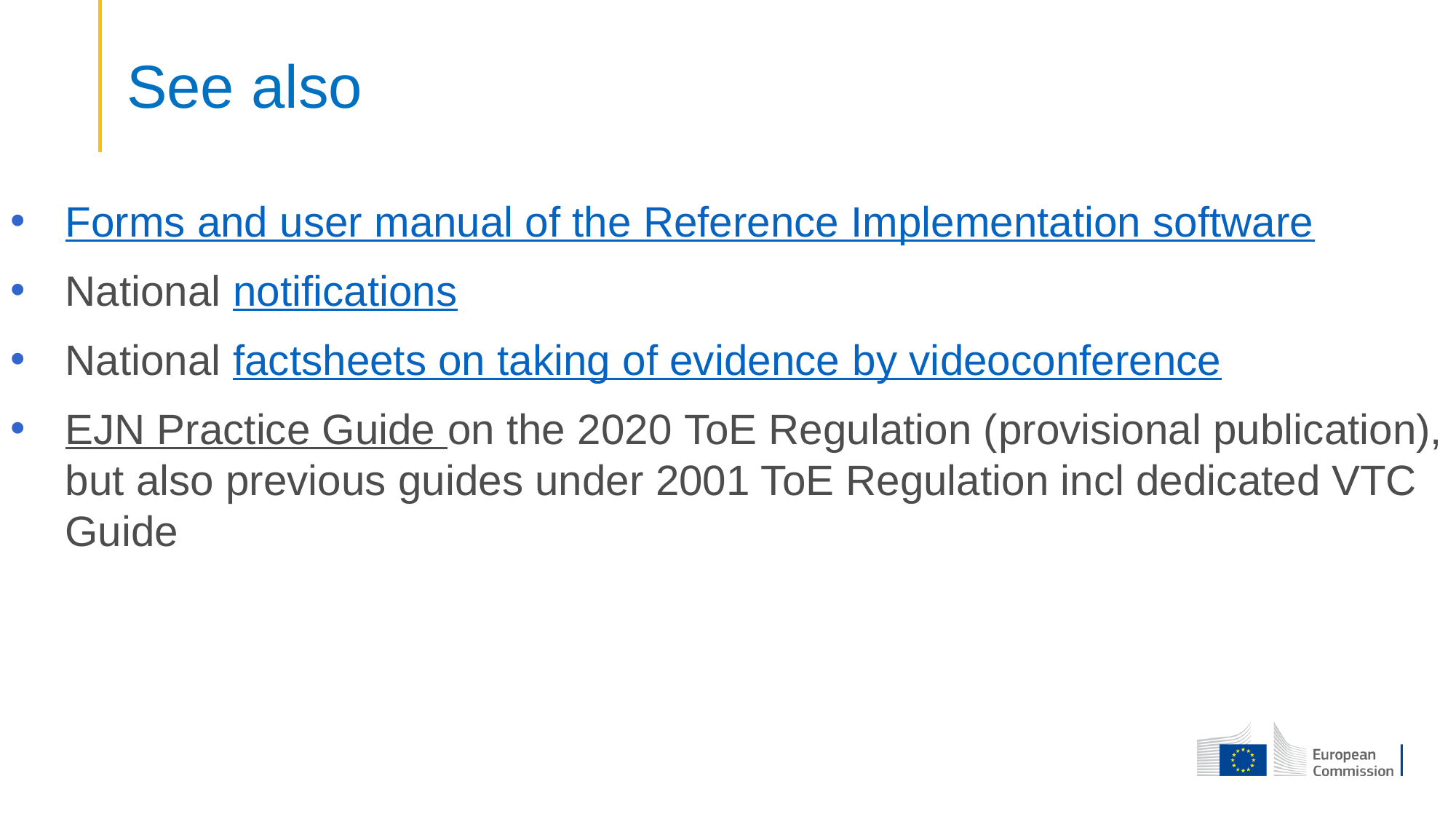

# See also
Forms and user manual of the Reference Implementation software
National notifications
National factsheets on taking of evidence by videoconference
EJN Practice Guide on the 2020 ToE Regulation (provisional publication), but also previous guides under 2001 ToE Regulation incl dedicated VTC Guide